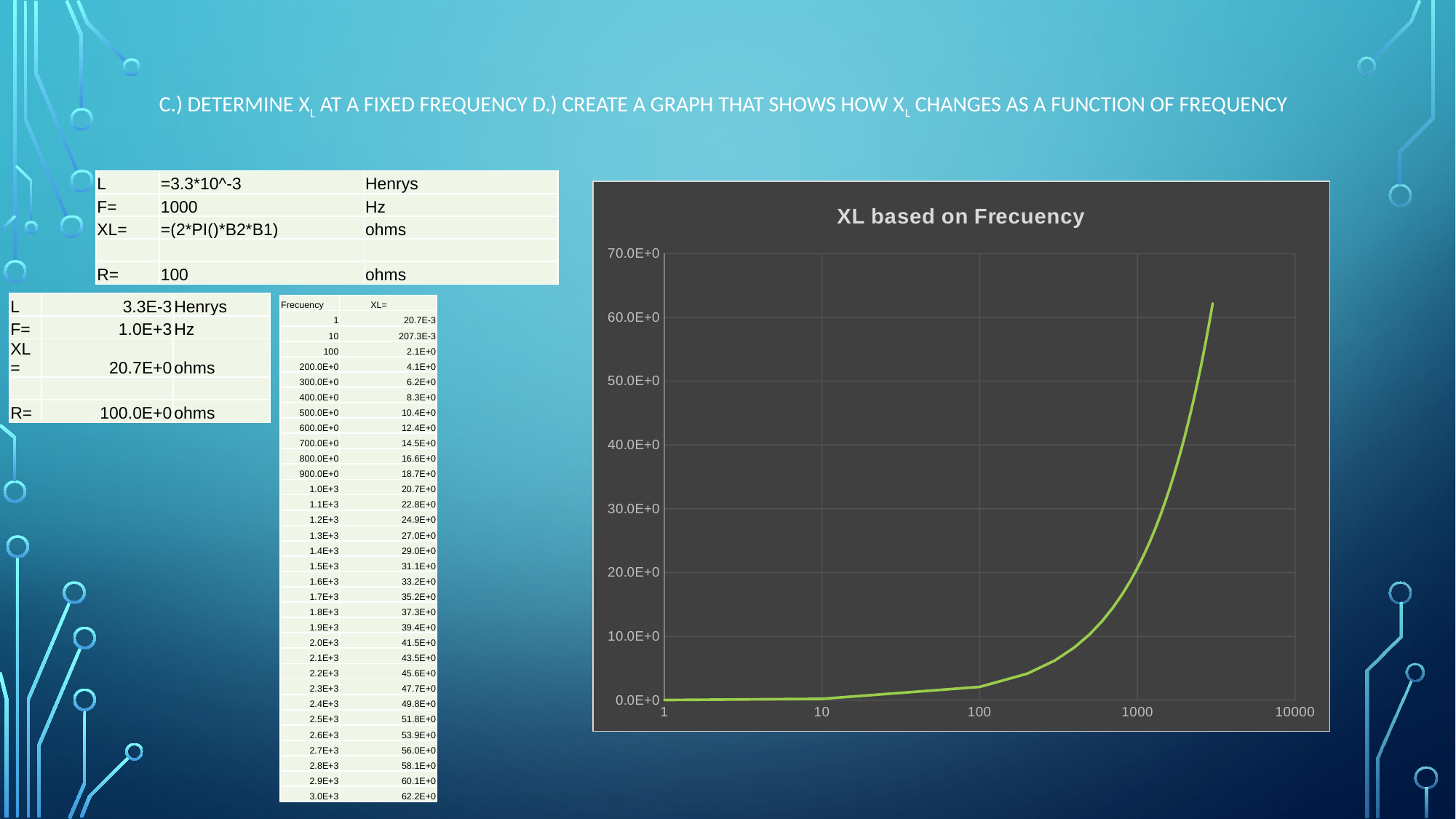

# C.) Determine XL at a fixed frequency d.) Create a graph that shows how XL changes as a function of frequency
| L | =3.3\*10^-3 | Henrys |
| --- | --- | --- |
| F= | 1000 | Hz |
| XL= | =(2\*PI()\*B2\*B1) | ohms |
|  |  |  |
| R= | 100 | ohms |

### Chart: XL based on Frecuency

| Category |  |
|---|---|
| L | 3.3E-3 | Henrys |
| --- | --- | --- |
| F= | 1.0E+3 | Hz |
| XL= | 20.7E+0 | ohms |
|  |  |  |
| R= | 100.0E+0 | ohms |
| Frecuency | XL= |
| --- | --- |
| 1 | 20.7E-3 |
| 10 | 207.3E-3 |
| 100 | 2.1E+0 |
| 200.0E+0 | 4.1E+0 |
| 300.0E+0 | 6.2E+0 |
| 400.0E+0 | 8.3E+0 |
| 500.0E+0 | 10.4E+0 |
| 600.0E+0 | 12.4E+0 |
| 700.0E+0 | 14.5E+0 |
| 800.0E+0 | 16.6E+0 |
| 900.0E+0 | 18.7E+0 |
| 1.0E+3 | 20.7E+0 |
| 1.1E+3 | 22.8E+0 |
| 1.2E+3 | 24.9E+0 |
| 1.3E+3 | 27.0E+0 |
| 1.4E+3 | 29.0E+0 |
| 1.5E+3 | 31.1E+0 |
| 1.6E+3 | 33.2E+0 |
| 1.7E+3 | 35.2E+0 |
| 1.8E+3 | 37.3E+0 |
| 1.9E+3 | 39.4E+0 |
| 2.0E+3 | 41.5E+0 |
| 2.1E+3 | 43.5E+0 |
| 2.2E+3 | 45.6E+0 |
| 2.3E+3 | 47.7E+0 |
| 2.4E+3 | 49.8E+0 |
| 2.5E+3 | 51.8E+0 |
| 2.6E+3 | 53.9E+0 |
| 2.7E+3 | 56.0E+0 |
| 2.8E+3 | 58.1E+0 |
| 2.9E+3 | 60.1E+0 |
| 3.0E+3 | 62.2E+0 |